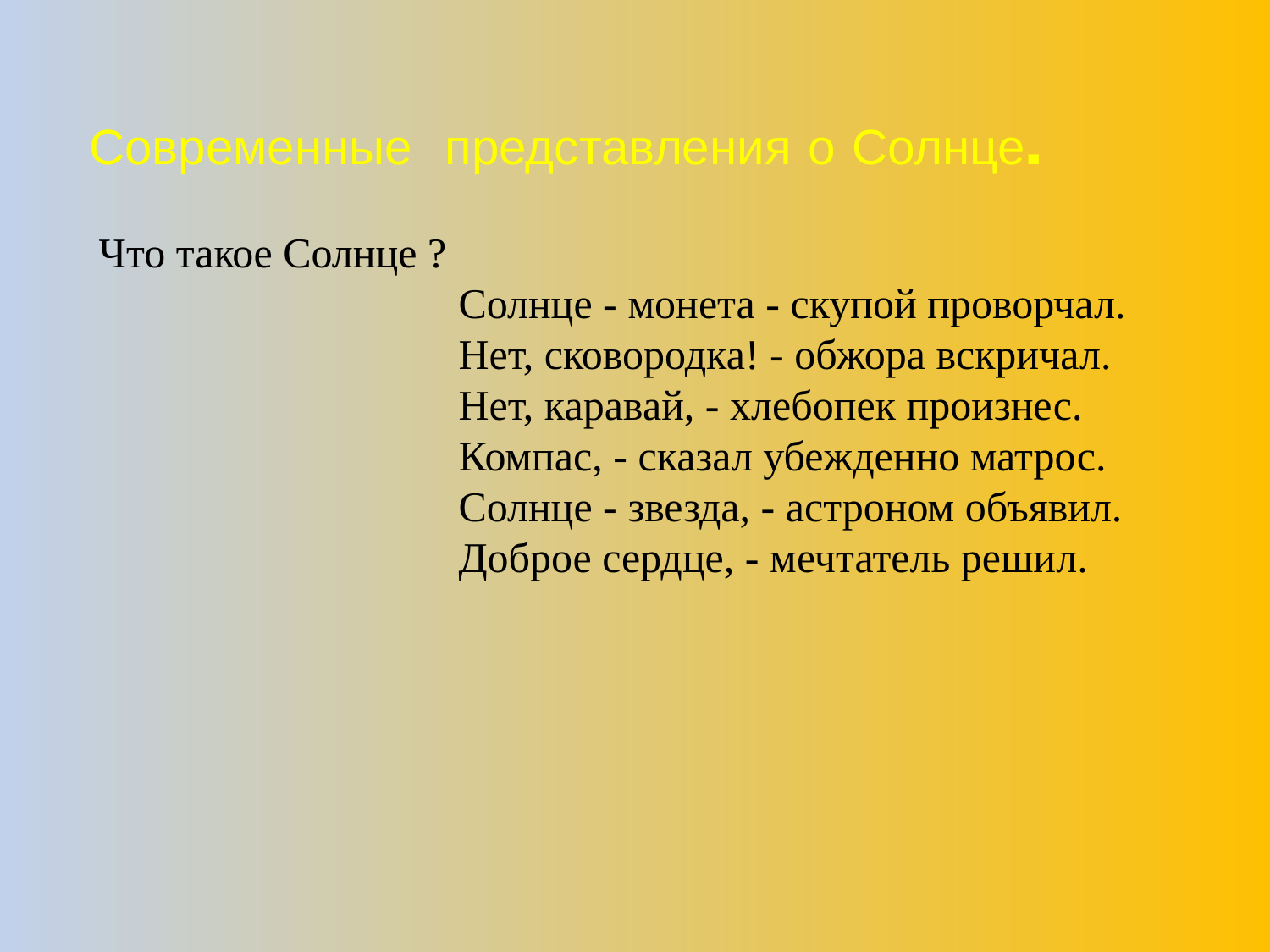

Современные  представления о Солнце.

  Что такое Солнце ?
                                    Солнце - монета - скупой проворчал.
                                    Нет, сковородка! - обжора вскричал.
                                    Нет, каравай, - хлебопек произнес.
                                    Компас, - сказал убежденно матрос.
                                    Солнце - звезда, - астроном объявил.
                                    Доброе сердце, - мечтатель решил.